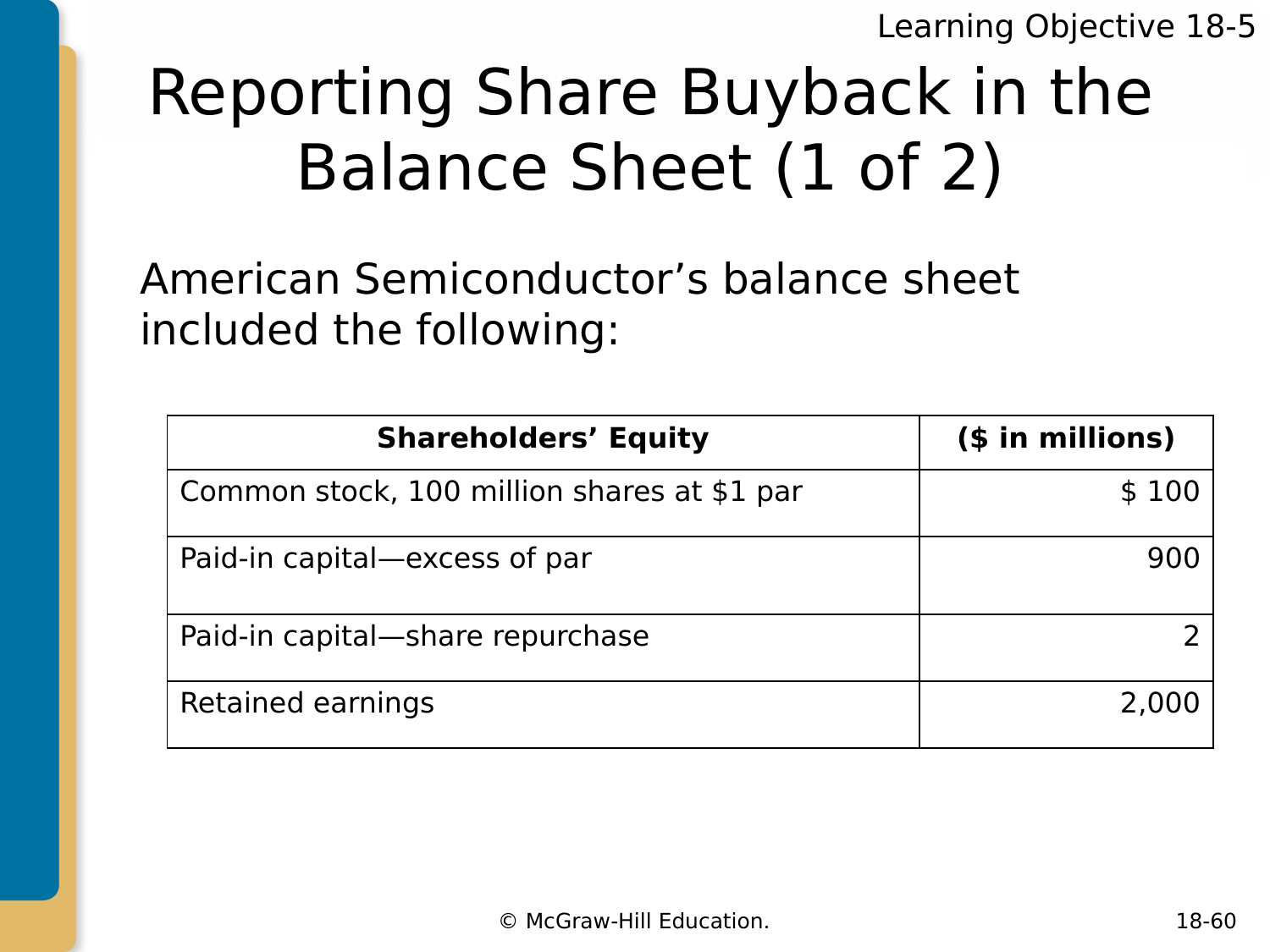

Learning Objective 18-5
# Reporting Share Buyback in the Balance Sheet (1 of 2)
American Semiconductor’s balance sheet included the following:
| Shareholders’ Equity | ($ in millions) |
| --- | --- |
| Common stock, 100 million shares at $1 par | $ 100 |
| Paid-in capital—excess of par | 900 |
| Paid-in capital—share repurchase | 2 |
| Retained earnings | 2,000 |